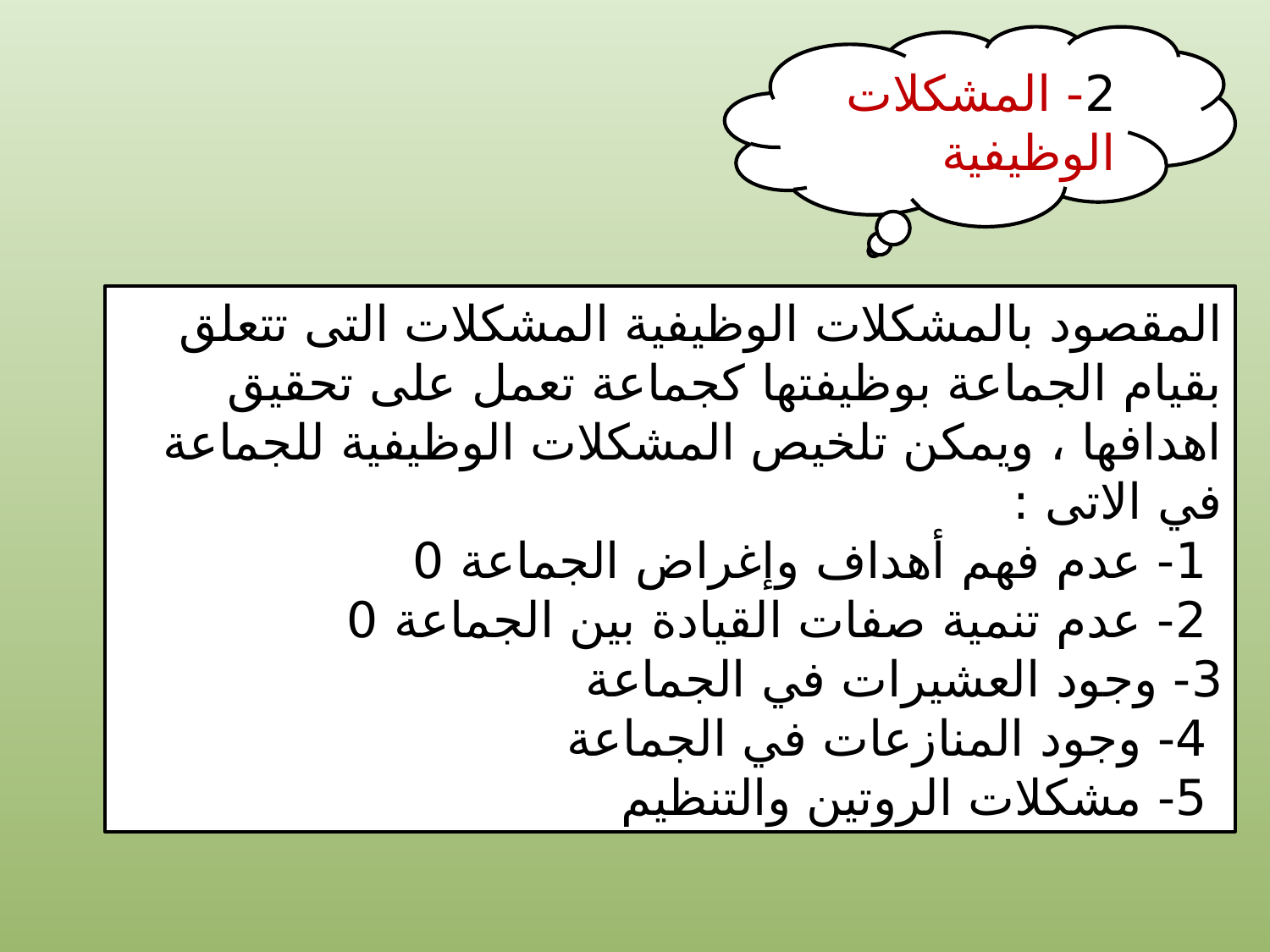

2- المشكلات الوظيفية
المقصود بالمشكلات الوظيفية المشكلات التى تتعلق بقيام الجماعة بوظيفتها كجماعة تعمل على تحقيق اهدافها ، ويمكن تلخيص المشكلات الوظيفية للجماعة في الاتى :
 1- عدم فهم أهداف وإغراض الجماعة 0
 2- عدم تنمية صفات القيادة بين الجماعة 0
3- وجود العشيرات في الجماعة
 4- وجود المنازعات في الجماعة
 5- مشكلات الروتين والتنظيم